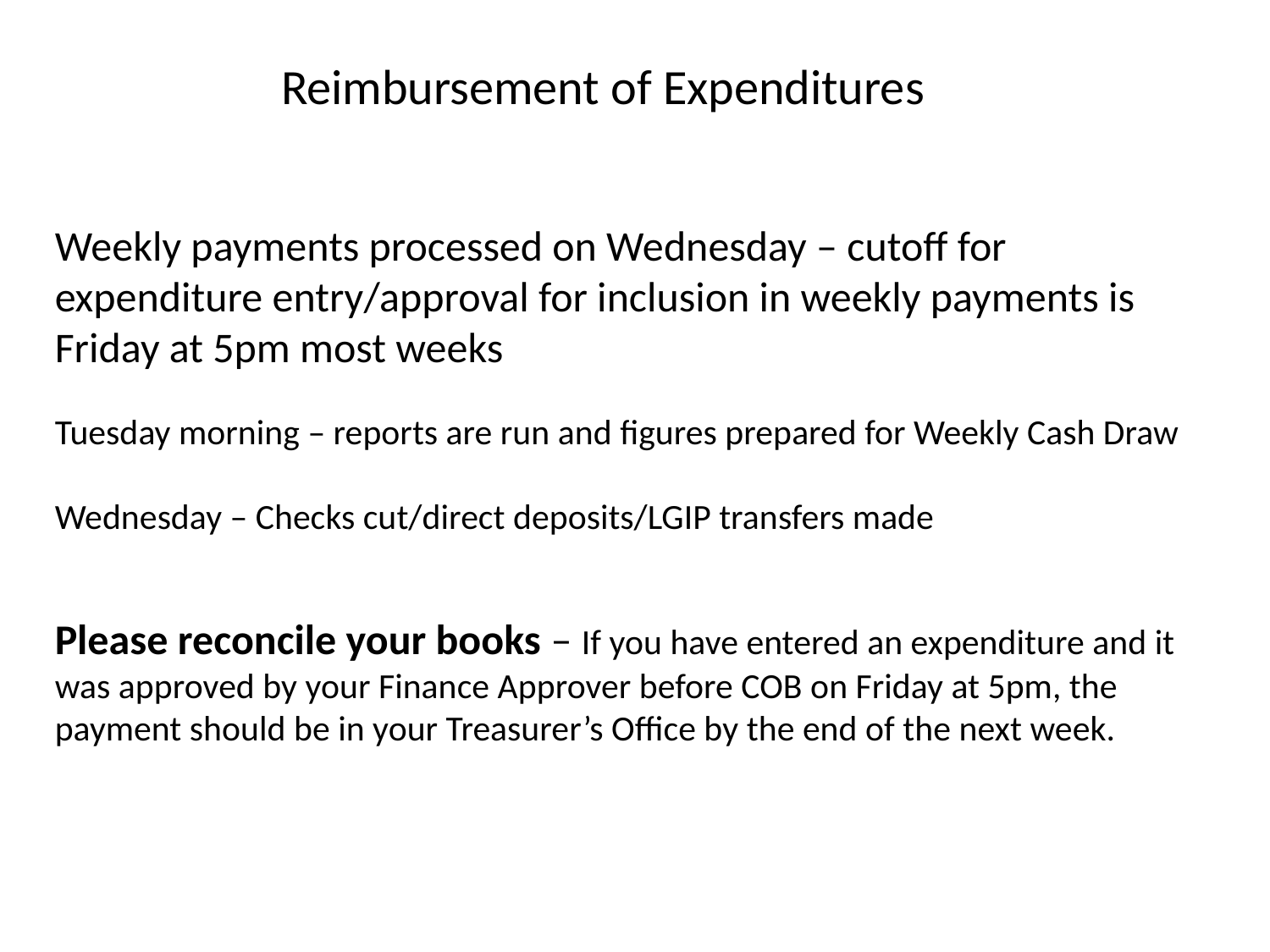

Reimbursement of Expenditures

Weekly payments processed on Wednesday – cutoff for expenditure entry/approval for inclusion in weekly payments is Friday at 5pm most weeks

Tuesday morning – reports are run and figures prepared for Weekly Cash Draw

Wednesday – Checks cut/direct deposits/LGIP transfers made

Please reconcile your books – If you have entered an expenditure and it was approved by your Finance Approver before COB on Friday at 5pm, the payment should be in your Treasurer’s Office by the end of the next week.